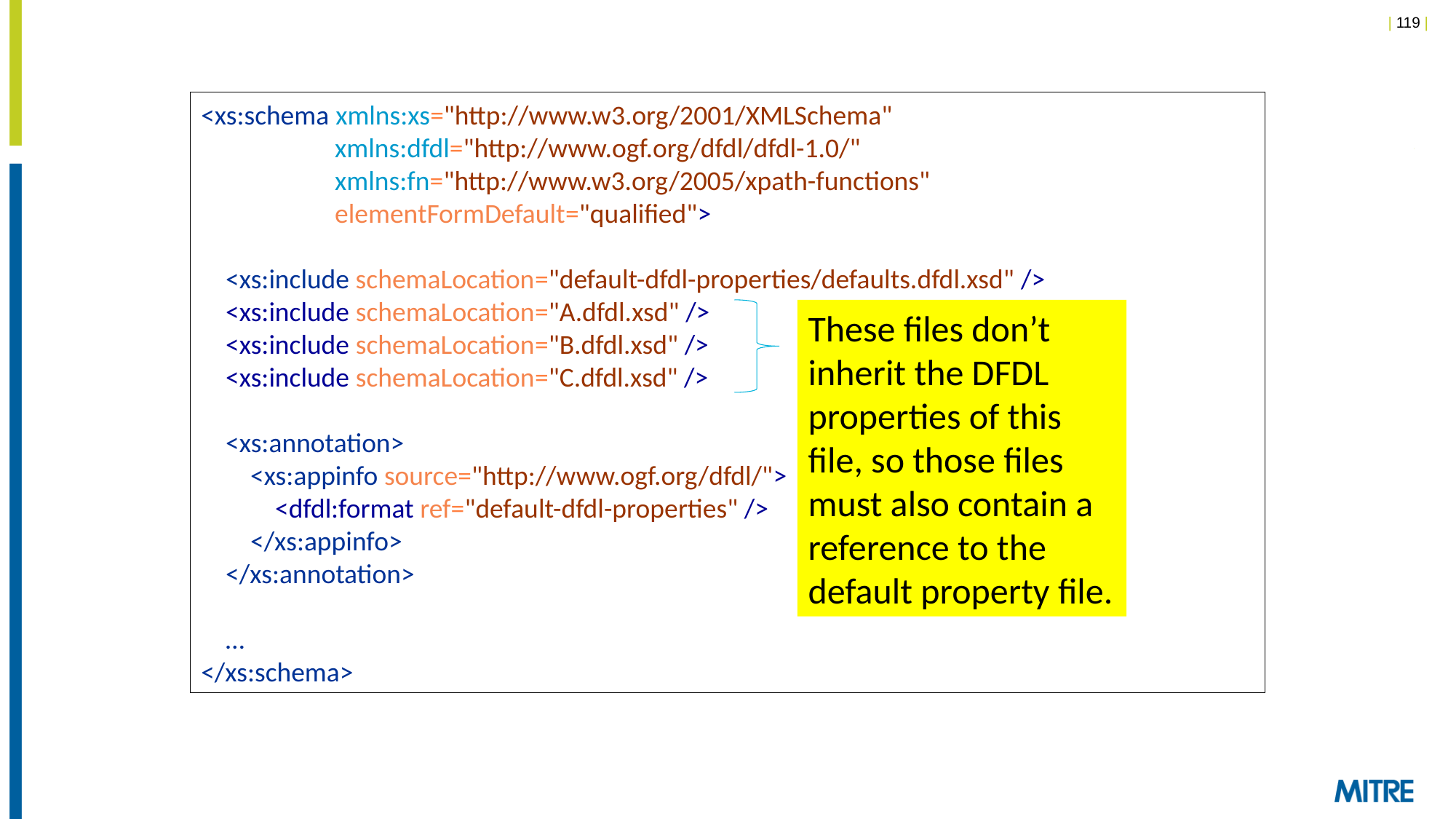

<xs:schema xmlns:xs="http://www.w3.org/2001/XMLSchema"
	    xmlns:dfdl="http://www.ogf.org/dfdl/dfdl-1.0/"
	    xmlns:fn="http://www.w3.org/2005/xpath-functions"
	    elementFormDefault="qualified">
    <xs:include schemaLocation="default-dfdl-properties/defaults.dfdl.xsd" />
    <xs:include schemaLocation="A.dfdl.xsd" />
    <xs:include schemaLocation="B.dfdl.xsd" />
    <xs:include schemaLocation="C.dfdl.xsd" />
    <xs:annotation>
        <xs:appinfo source="http://www.ogf.org/dfdl/">
            <dfdl:format ref="default-dfdl-properties" />
        </xs:appinfo>
    </xs:annotation>
    …
</xs:schema>

These files don’t inherit the DFDL properties of this file, so those files must also contain a reference to the default property file.